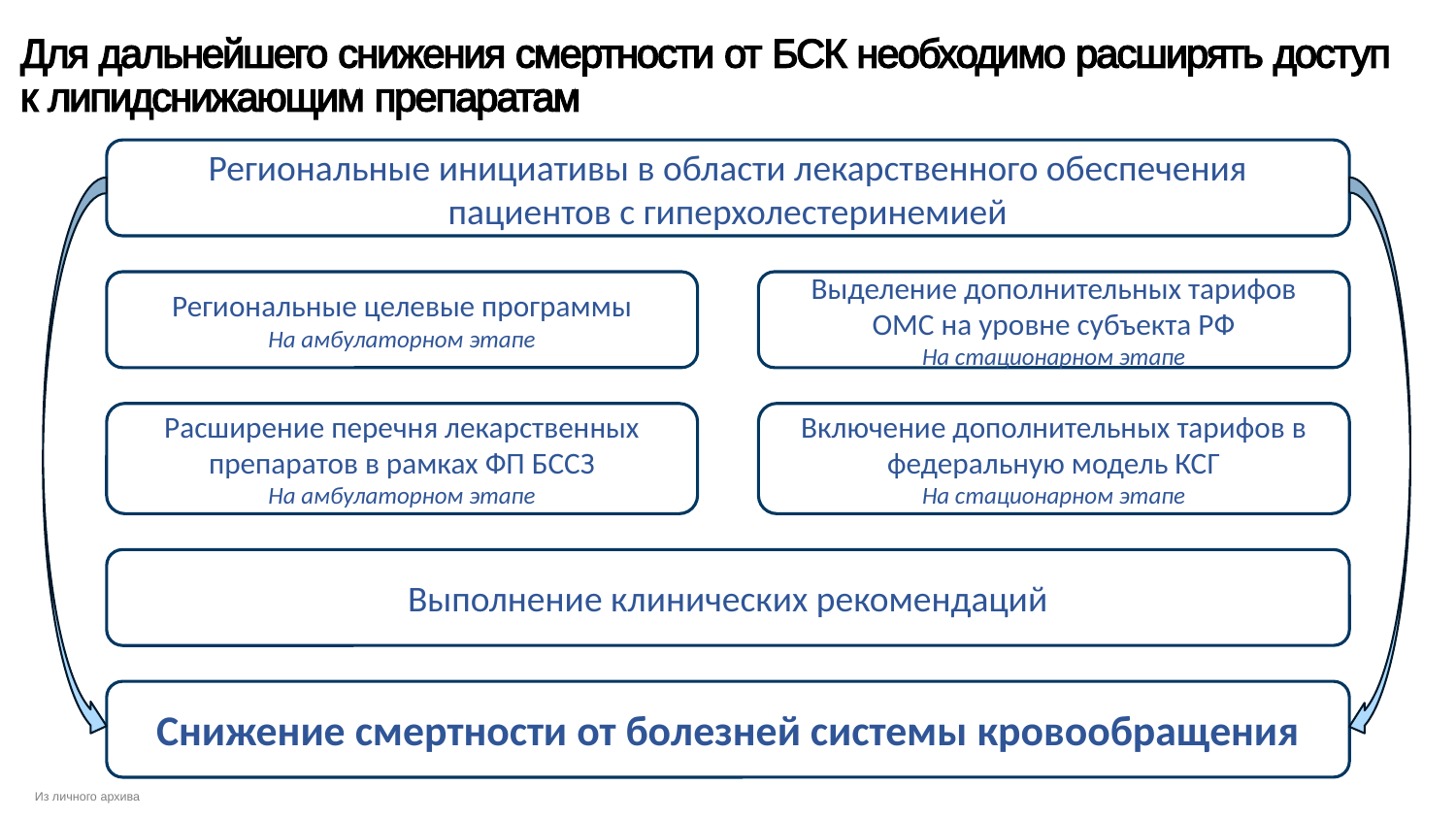

# Для дальнейшего снижения смертности от БСК необходимо расширять доступ к липидснижающим препаратам
Региональные инициативы в области лекарственного обеспечения пациентов с гиперхолестеринемией

Региональные целевые программы
На амбулаторном этапе
Выделение дополнительных тарифов ОМС на уровне субъекта РФ
На стационарном этапе
Включение дополнительных тарифов в федеральную модель КСГ
На стационарном этапе
Расширение перечня лекарственных препаратов в рамках ФП БССЗ
На амбулаторном этапе
Выполнение клинических рекомендаций
Снижение смертности от болезней системы кровообращения
Из личного архива